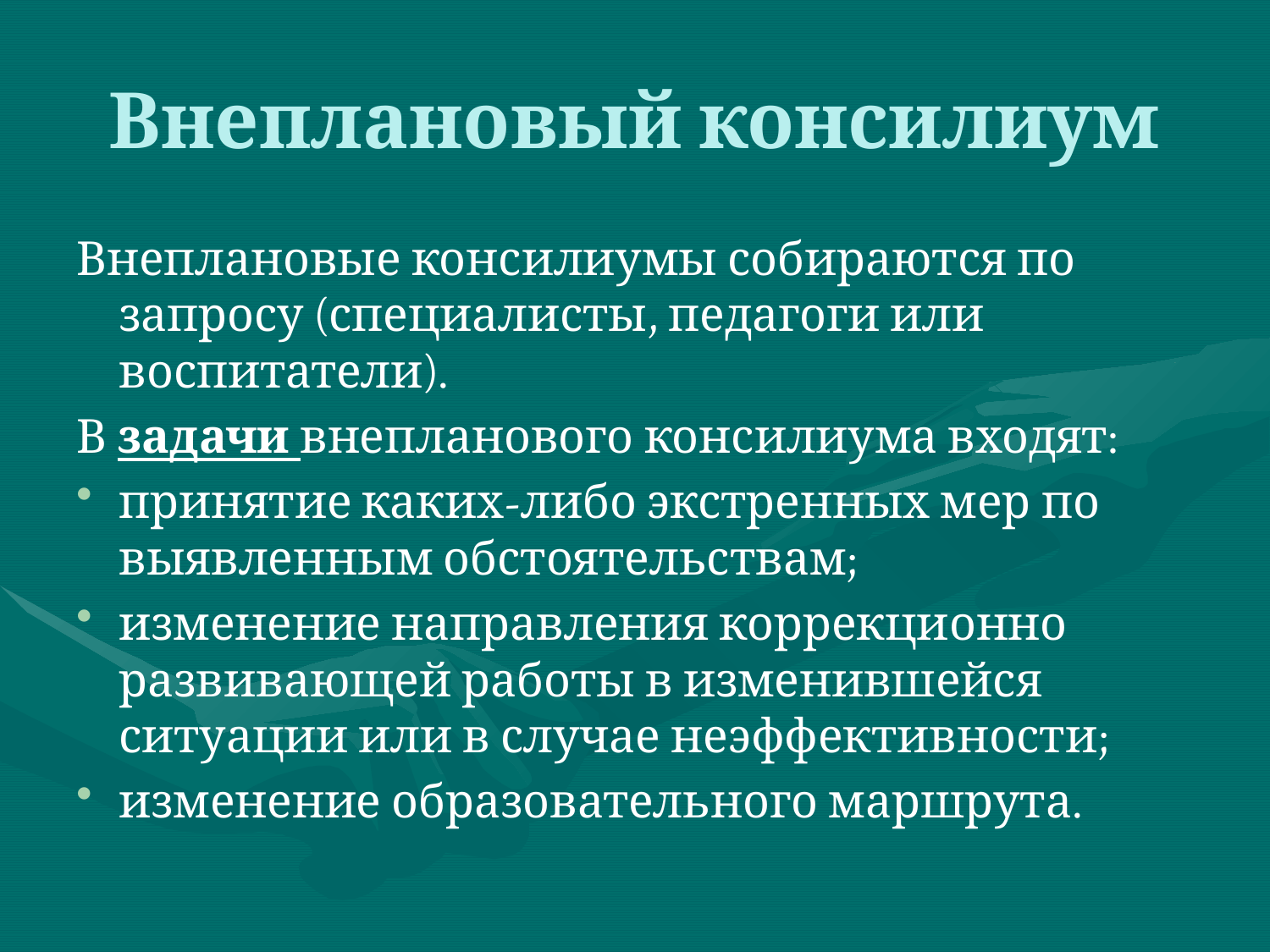

# Внеплановый консилиум
Внеплановые консилиумы собираются по запросу (специалисты, педагоги или воспитатели).
В задачи внепланового консилиума входят:
принятие каких-либо экстренных мер по выявленным обстоятельствам;
изменение направления коррекционно развивающей работы в изменившейся ситуации или в случае неэффективности;
изменение образовательного маршрута.